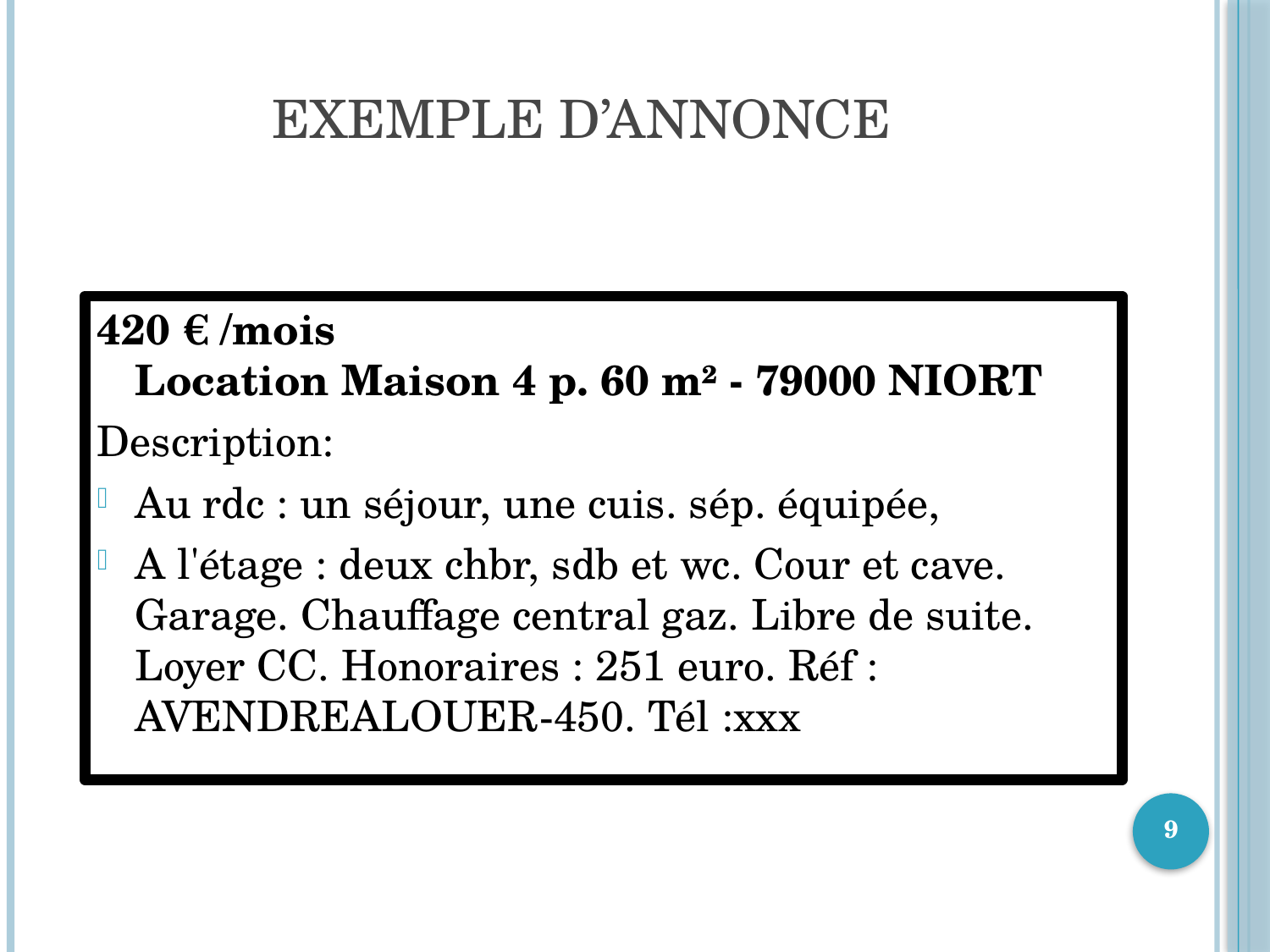

# Exemple d’annonce
420 € /mois
Location Maison 4 p. 60 m² - 79000 NIORT
Description:
Au rdc : un séjour, une cuis. sép. équipée,
A l'étage : deux chbr, sdb et wc. Cour et cave. Garage. Chauffage central gaz. Libre de suite. Loyer CC. Honoraires : 251 euro. Réf : AVENDREALOUER-450. Tél :xxx

9